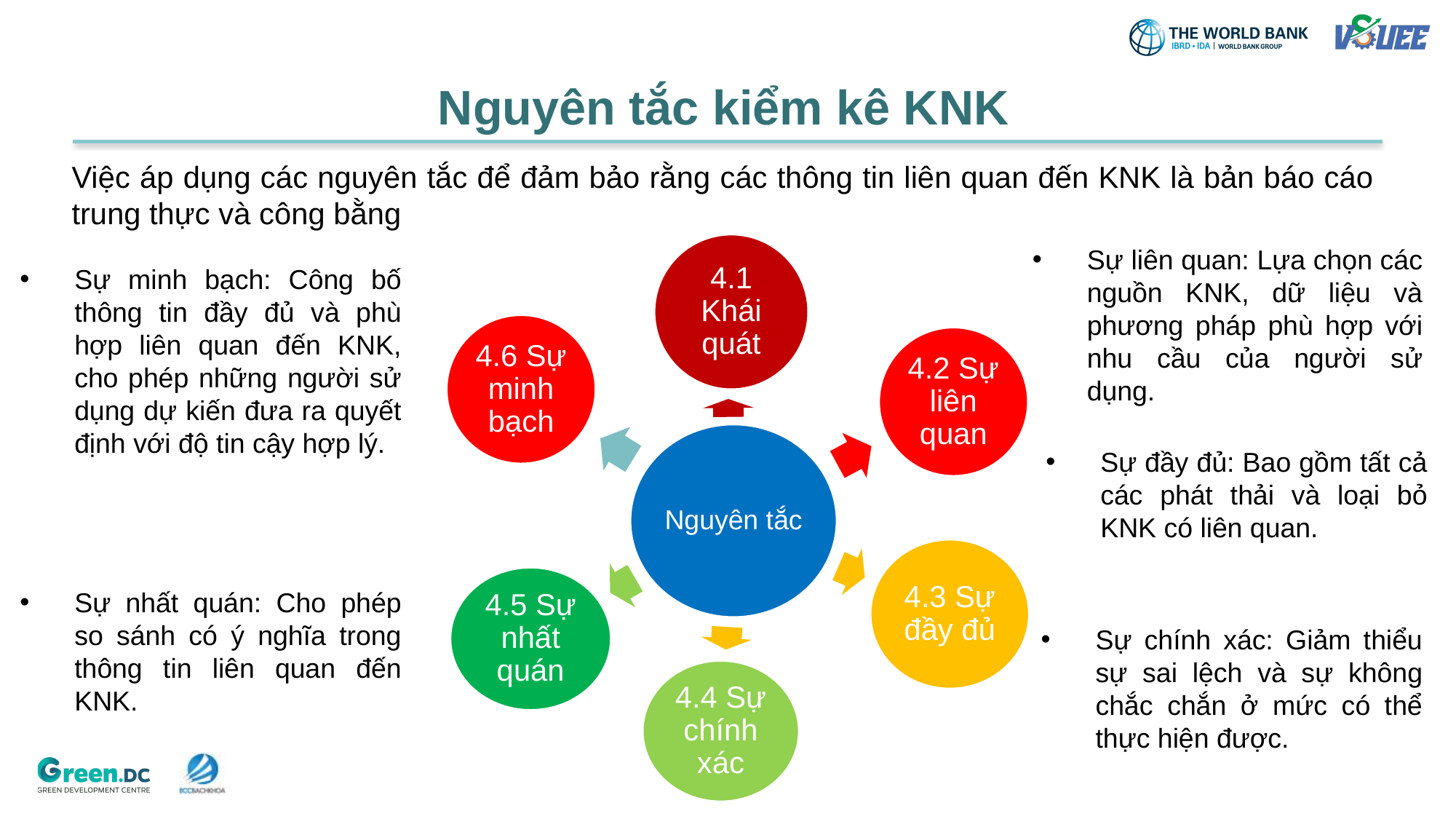

Nguyên tắc kiểm kê KNK
Việc áp dụng các nguyên tắc để đảm bảo rằng các thông tin liên quan đến KNK là bản báo cáo trung thực và công bằng
Nguyên tắc

4.1 Khái quát

4.2 Sự liên quan

4.3 Sự đầy đủ

4.4 Sự chính xác

4.5 Sự nhất quán

4.6 Sự minh bạch
Sự liên quan: Lựa chọn các nguồn KNK, dữ liệu và phương pháp phù hợp với nhu cầu của người sử dụng.
Sự minh bạch: Công bố thông tin đầy đủ và phù hợp liên quan đến KNK, cho phép những người sử dụng dự kiến đưa ra quyết định với độ tin cậy hợp lý.
Sự đầy đủ: Bao gồm tất cả các phát thải và loại bỏ KNK có liên quan.
Sự nhất quán: Cho phép so sánh có ý nghĩa trong thông tin liên quan đến KNK.
Sự chính xác: Giảm thiểu sự sai lệch và sự không chắc chắn ở mức có thể thực hiện được.